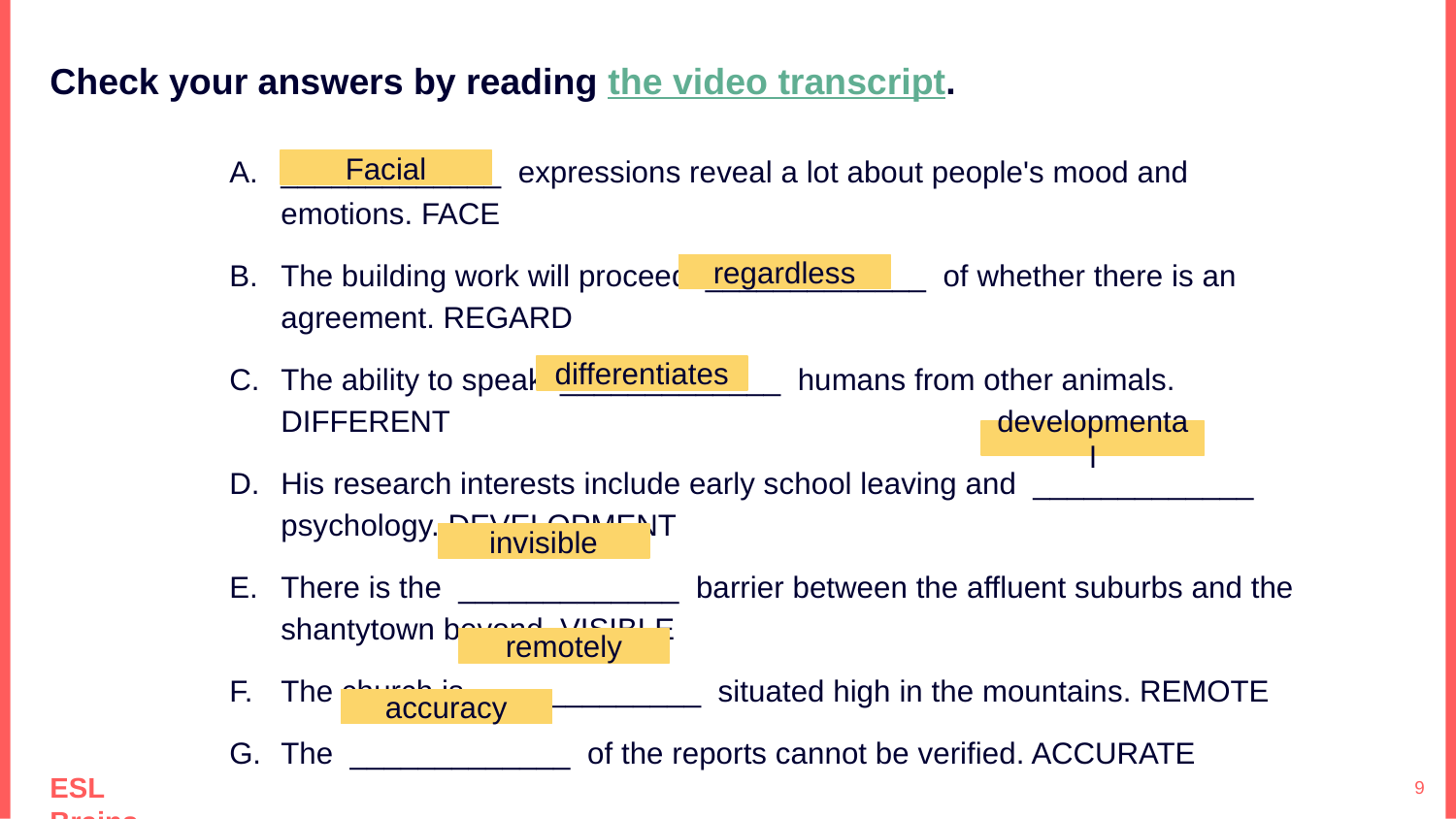

Check your answers by reading the video transcript.
_____________  expressions reveal a lot about people's mood and emotions. FACE
The building work will proceed  _____________  of whether there is an agreement. REGARD
The ability to speak  _____________  humans from other animals. DIFFERENT
His research interests include early school leaving and  _____________  psychology. DEVELOPMENT
There is the  _____________  barrier between the affluent suburbs and the shantytown beyond. VISIBLE
The church is  _____________  situated high in the mountains. REMOTE
The  _____________  of the reports cannot be verified. ACCURATE
Facial
regardless
differentiates
developmental
invisible
remotely
accuracy
9